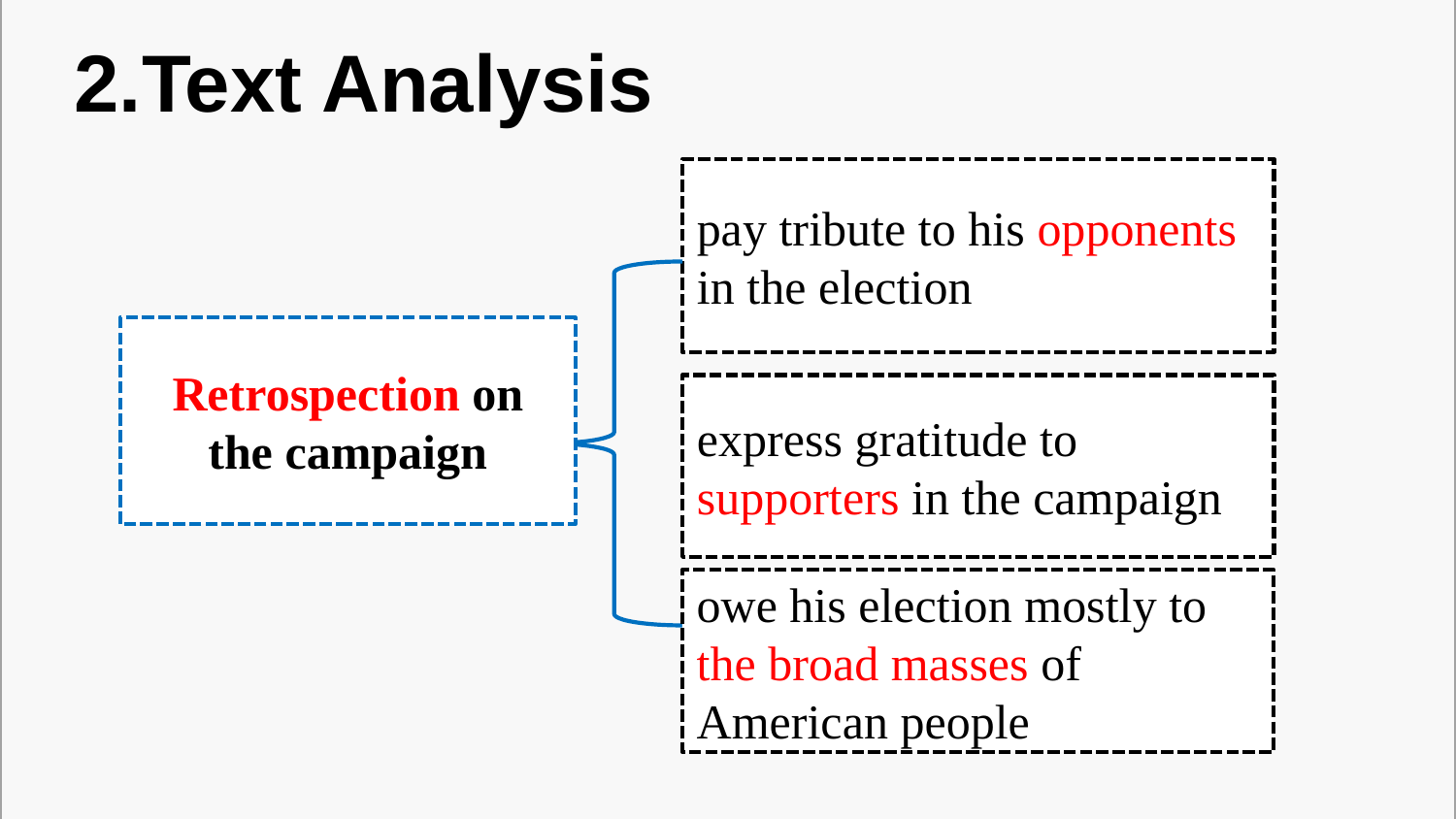

2.Text Analysis
pay tribute to his opponents in the election

Retrospection on the campaign
express gratitude to supporters in the campaign
owe his election mostly to the broad masses of American people